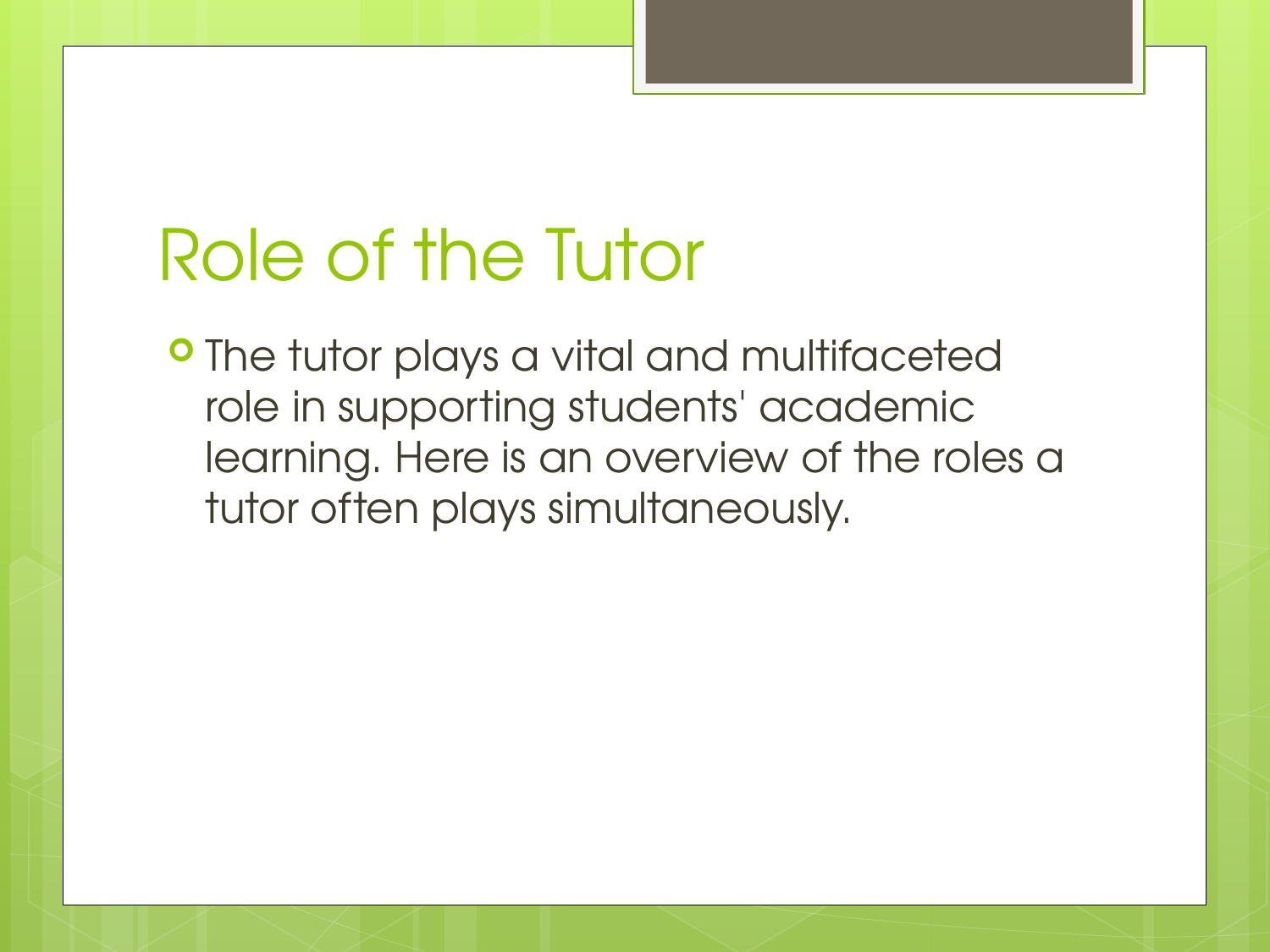

# Role of the Tutor
The tutor plays a vital and multifaceted role in supporting students' academic learning. Here is an overview of the roles a tutor often plays simultaneously.